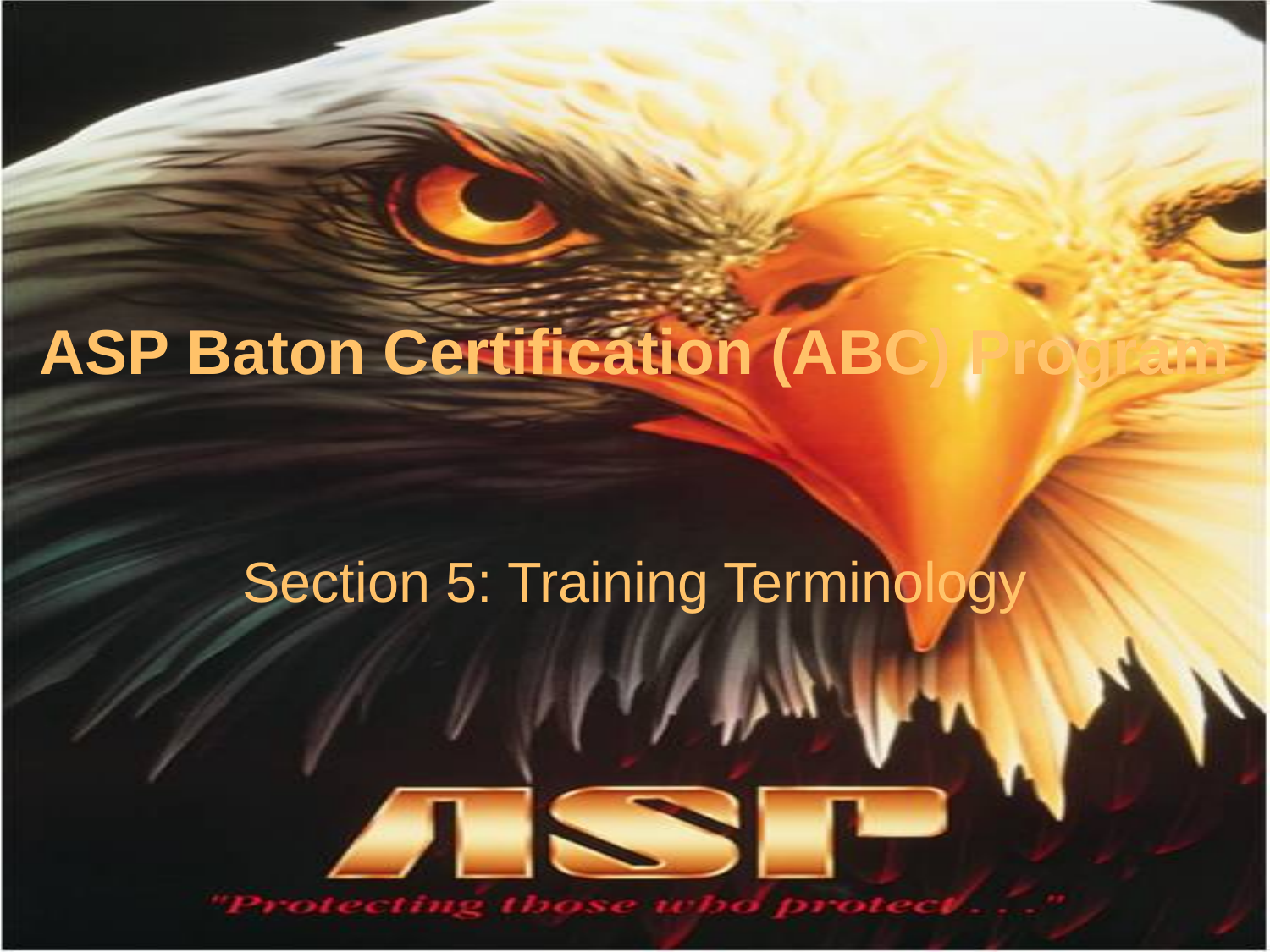

# ASP Baton Certification (ABC) Program
Section 5: Training Terminology